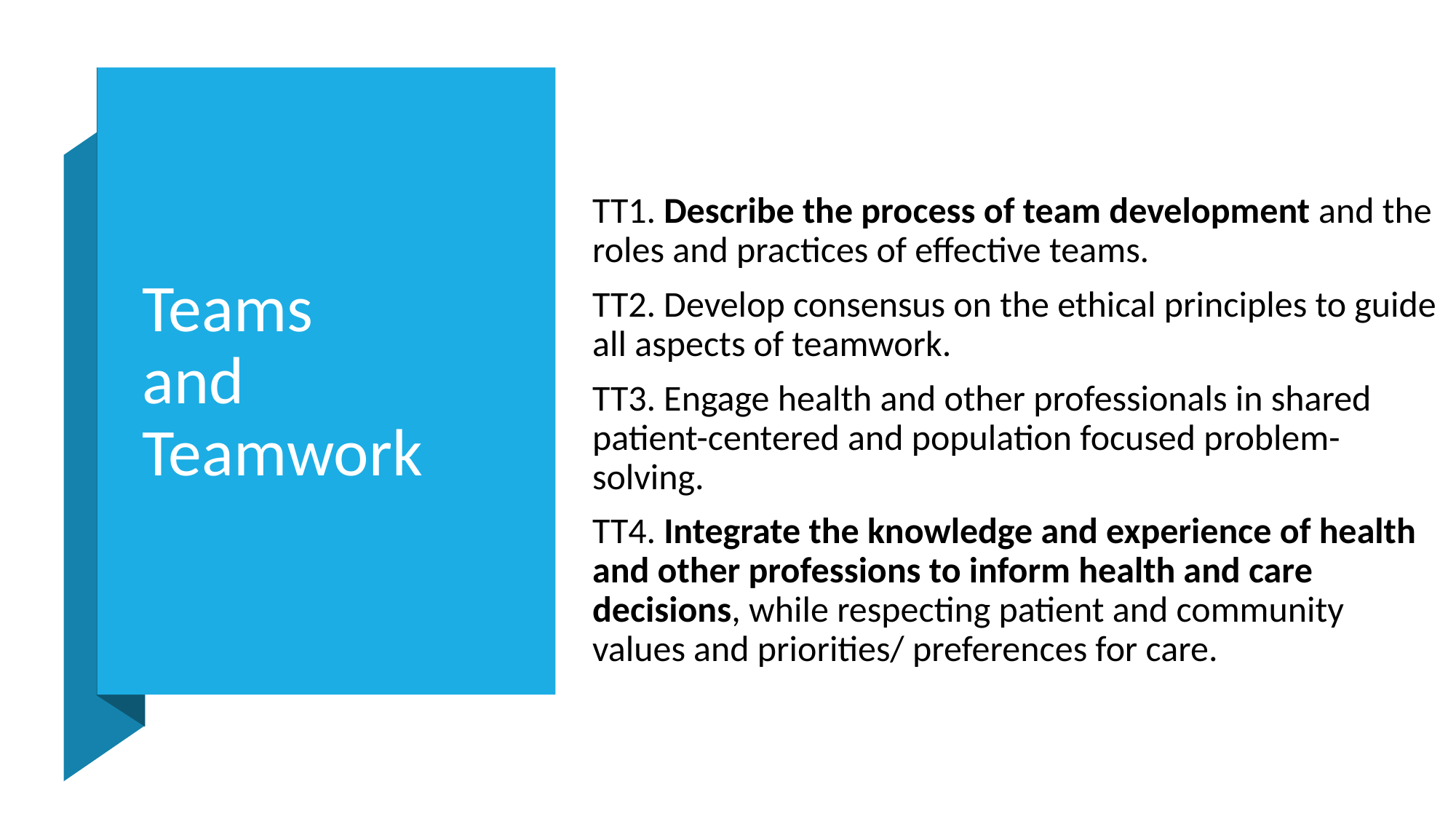

TT1. Describe the process of team development and the roles and practices of effective teams.
TT2. Develop consensus on the ethical principles to guide all aspects of teamwork.
TT3. Engage health and other professionals in shared patient-centered and population focused problem-solving.
TT4. Integrate the knowledge and experience of health and other professions to inform health and care decisions, while respecting patient and community values and priorities/ preferences for care.
# Teams and Teamwork